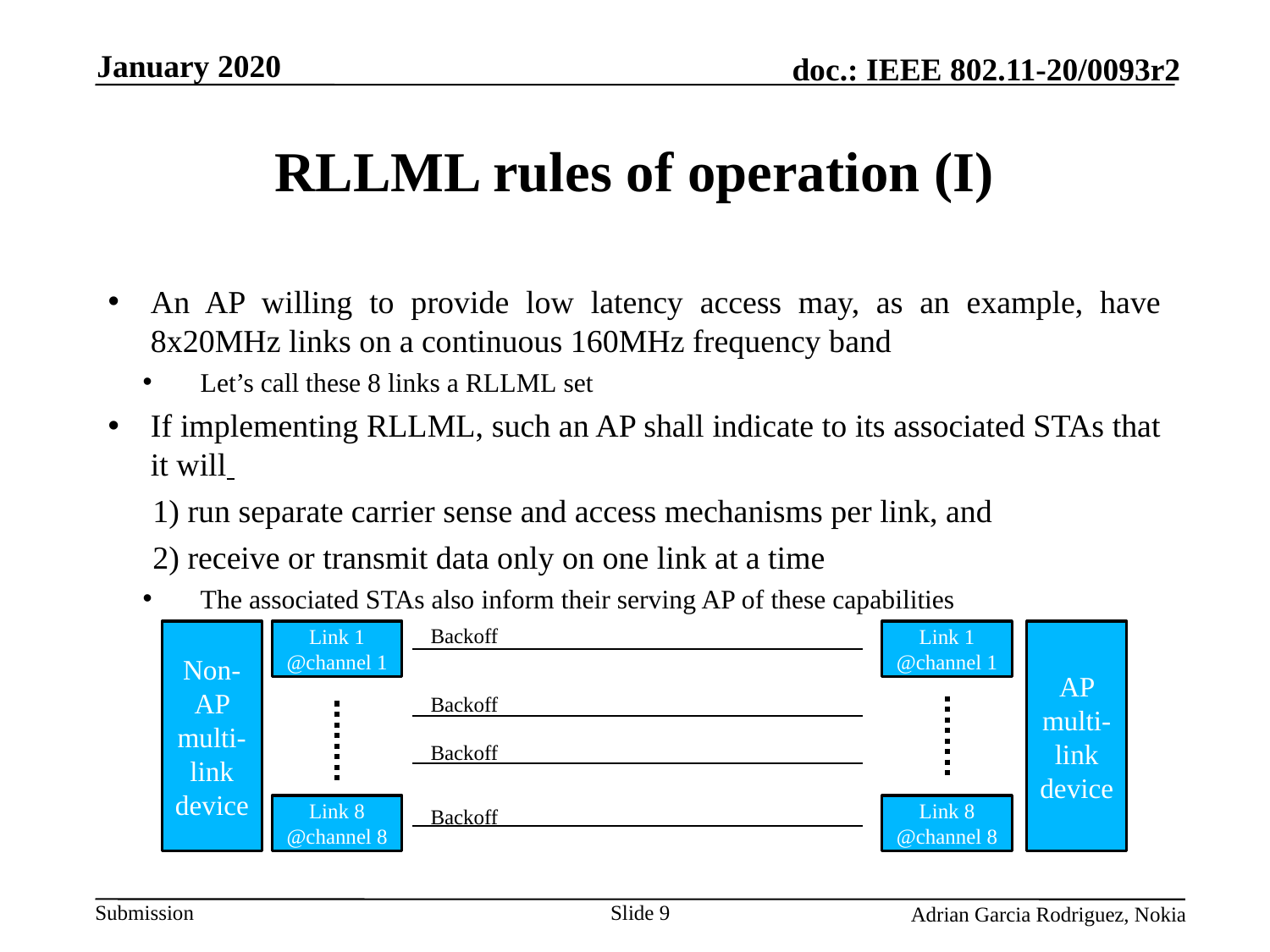

January 2020
# RLLML rules of operation (I)
An AP willing to provide low latency access may, as an example, have 8x20MHz links on a continuous 160MHz frequency band
Let’s call these 8 links a RLLML set
If implementing RLLML, such an AP shall indicate to its associated STAs that it will
1) run separate carrier sense and access mechanisms per link, and
2) receive or transmit data only on one link at a time
The associated STAs also inform their serving AP of these capabilities
Backoff
Non-AP multi-link device
Link 1 @channel 1
Link 1 @channel 1
AP multi-link device
Backoff
Backoff
Link 8 @channel 8
Link 8 @channel 8
Backoff
Slide 9
Adrian Garcia Rodriguez, Nokia